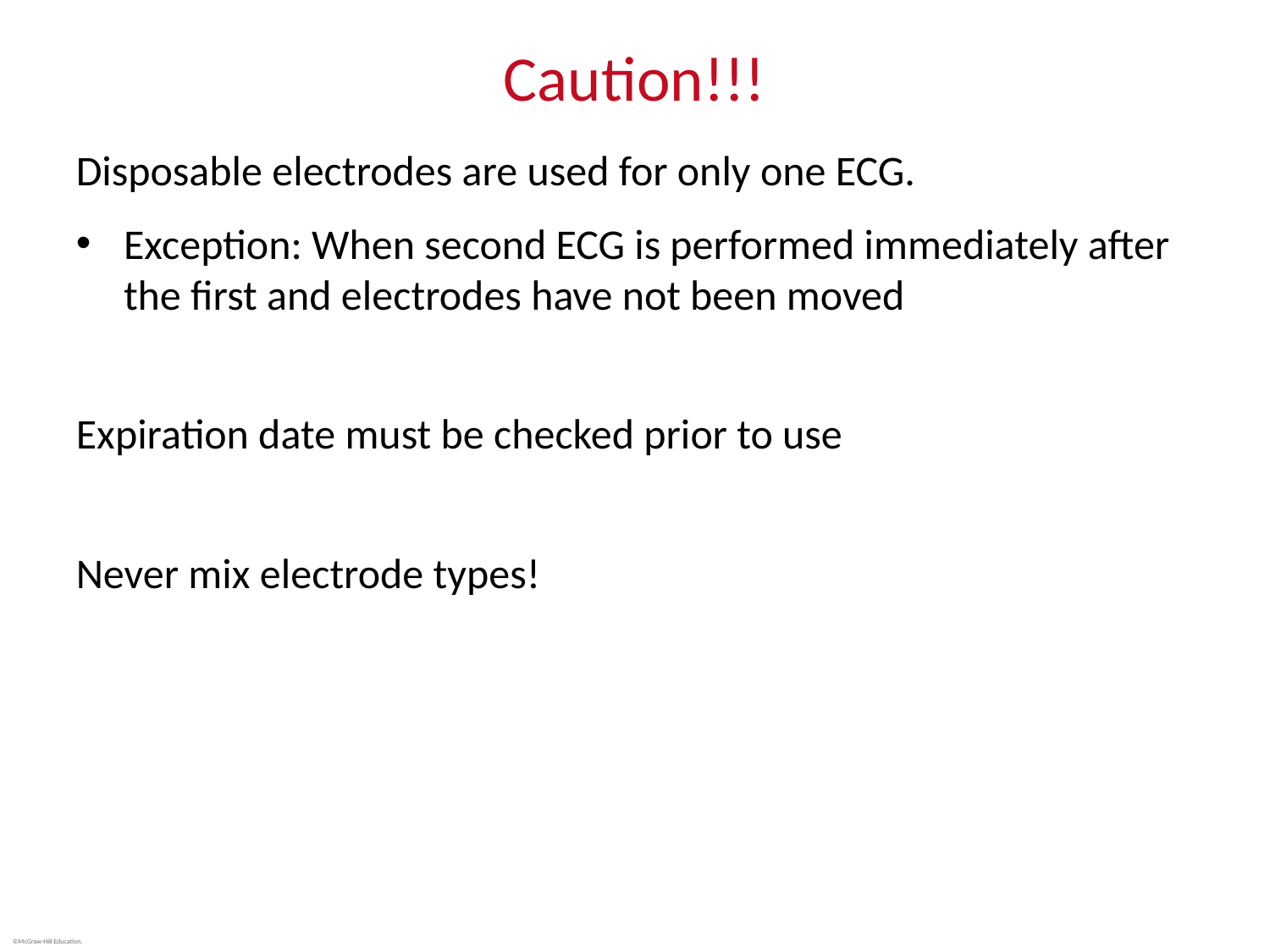

# Caution!!!
Disposable electrodes are used for only one ECG.
Exception: When second ECG is performed immediately after the first and electrodes have not been moved
Expiration date must be checked prior to use
Never mix electrode types!